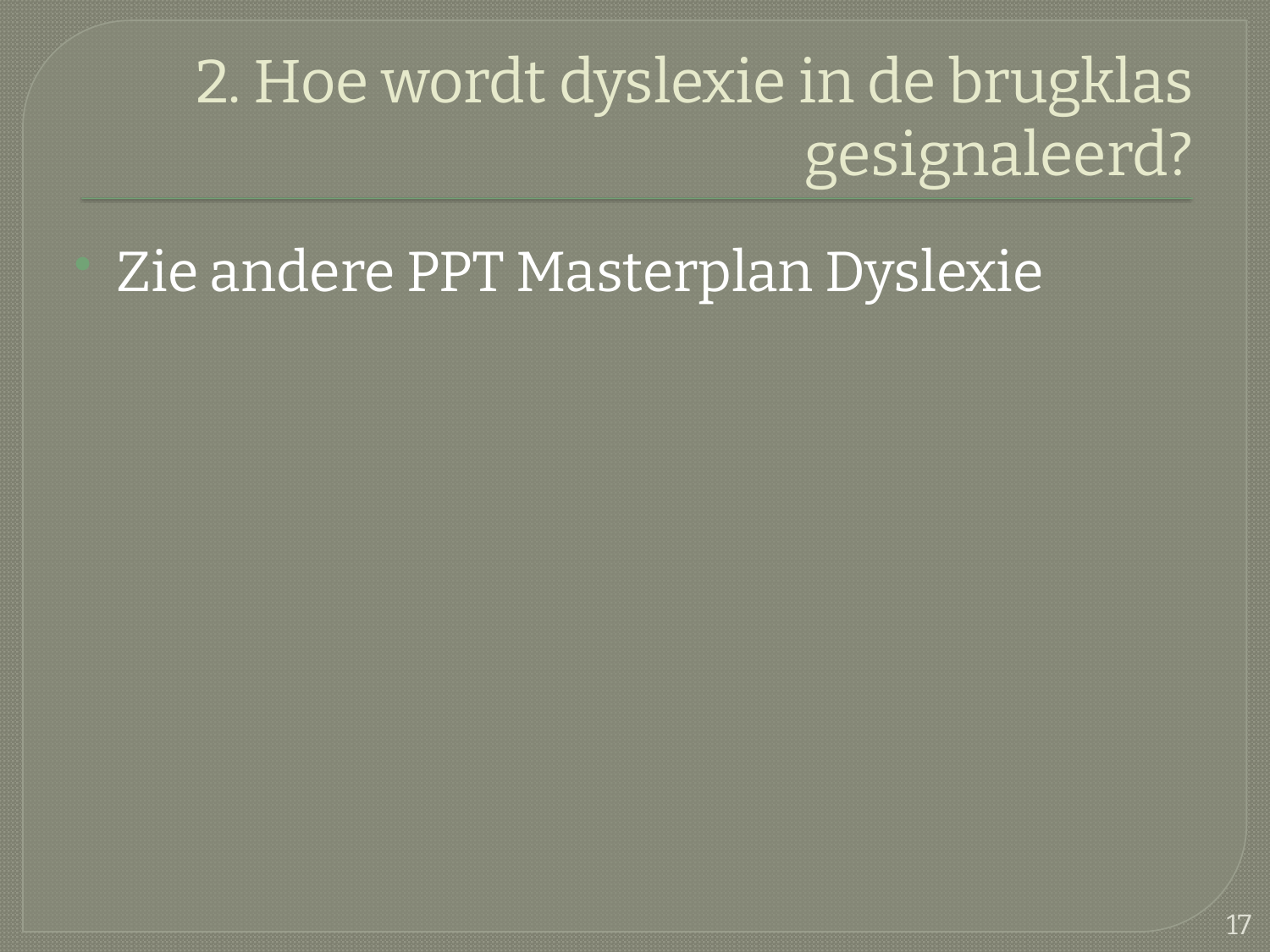

# 2. Hoe wordt dyslexie in de brugklas gesignaleerd?
Zie andere PPT Masterplan Dyslexie
17